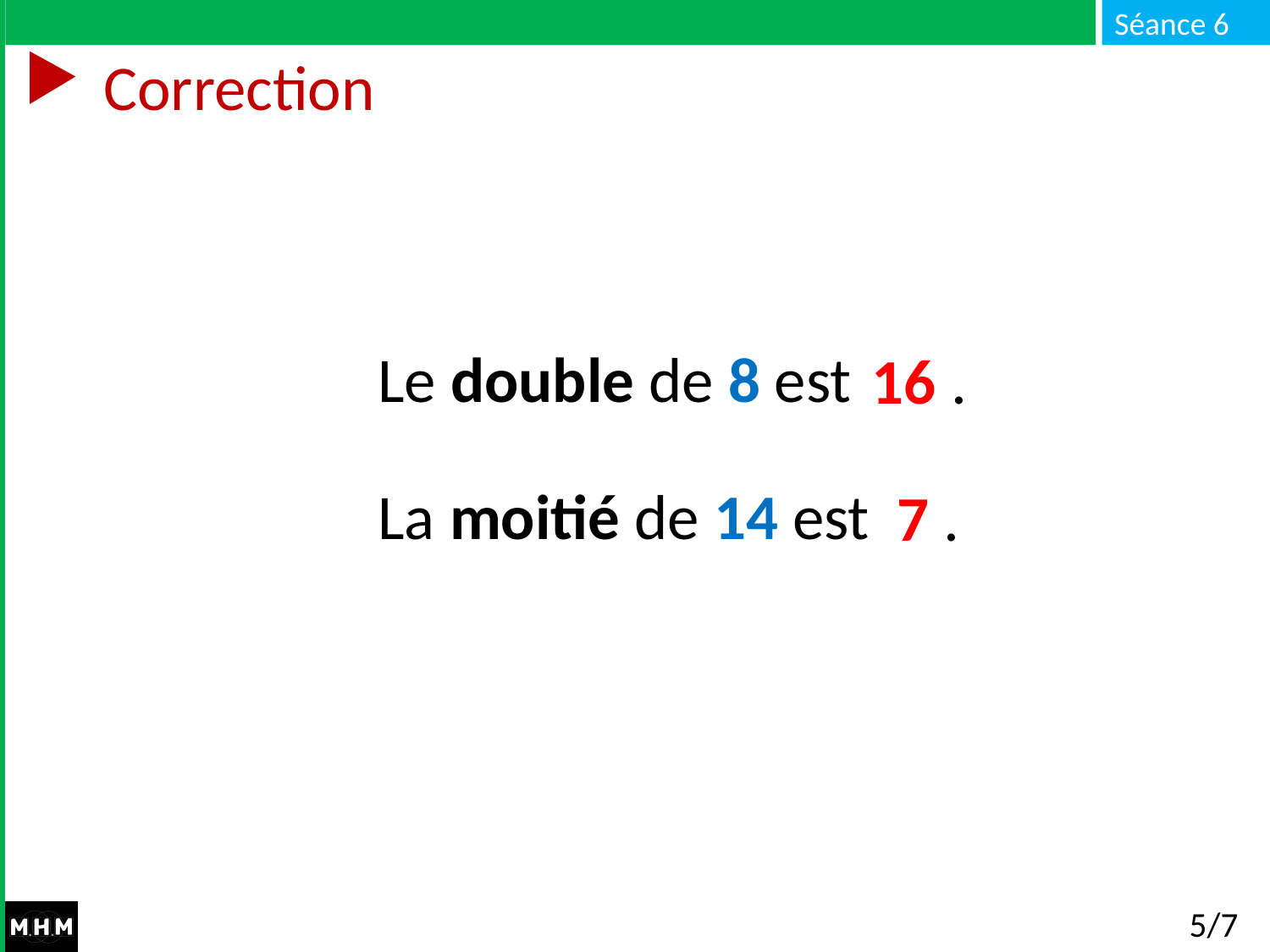

# Correction
Le double de 8 est …

La moitié de 14 est …
16 .
7 .
5/7